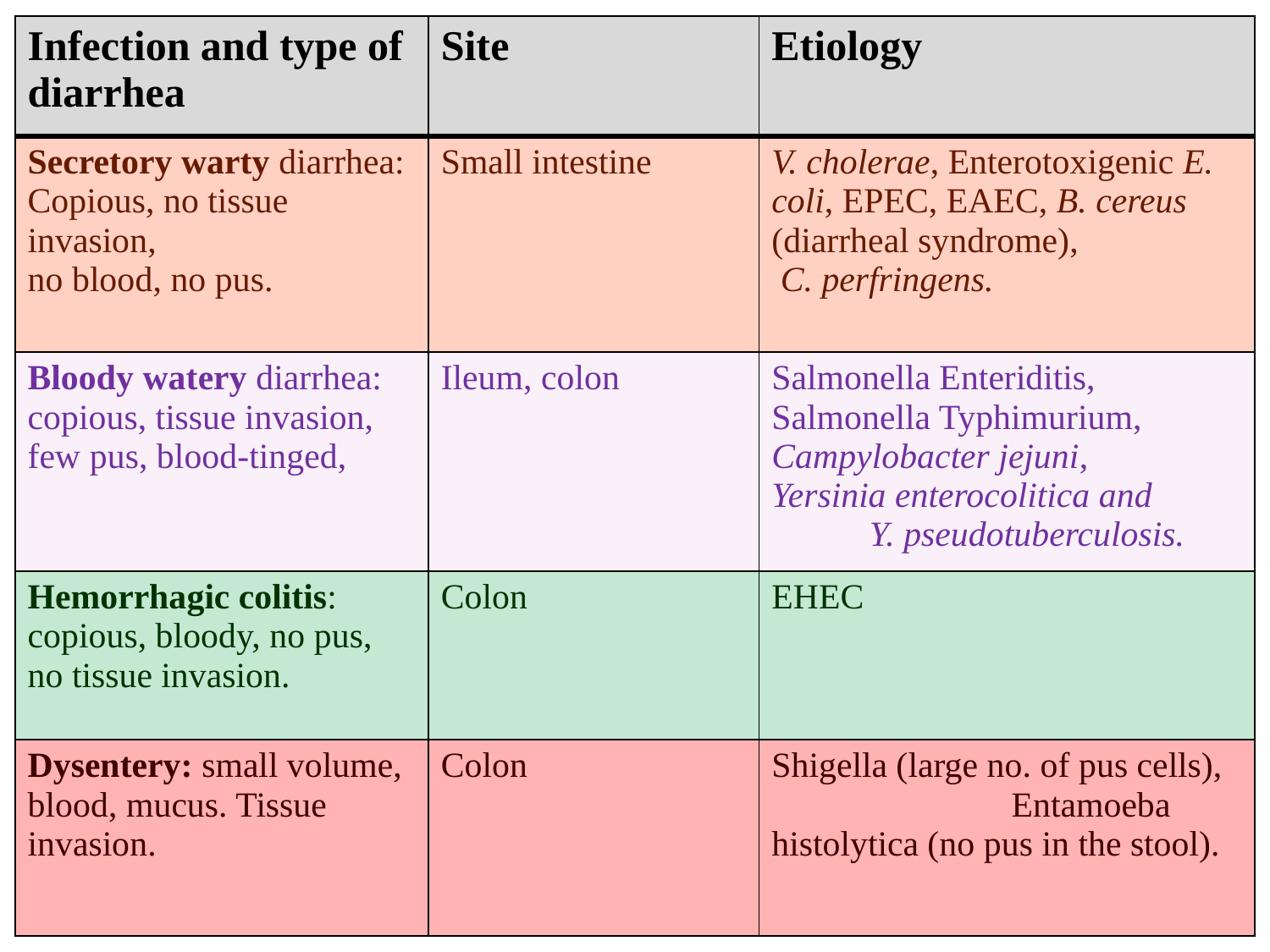

| Infection and type of diarrhea | Site | Etiology |
| --- | --- | --- |
| Secretory warty diarrhea: Copious, no tissue invasion, no blood, no pus. | Small intestine | V. cholerae, Enterotoxigenic E. coli, EPEC, EAEC, B. cereus (diarrheal syndrome), C. perfringens. |
| Bloody watery diarrhea: copious, tissue invasion, few pus, blood-tinged, | Ileum, colon | Salmonella Enteriditis, Salmonella Typhimurium, Campylobacter jejuni, Yersinia enterocolitica and Y. pseudotuberculosis. |
| Hemorrhagic colitis: copious, bloody, no pus, no tissue invasion. | Colon | EHEC |
| Dysentery: small volume, blood, mucus. Tissue invasion. | Colon | Shigella (large no. of pus cells), Entamoeba histolytica (no pus in the stool). |
#